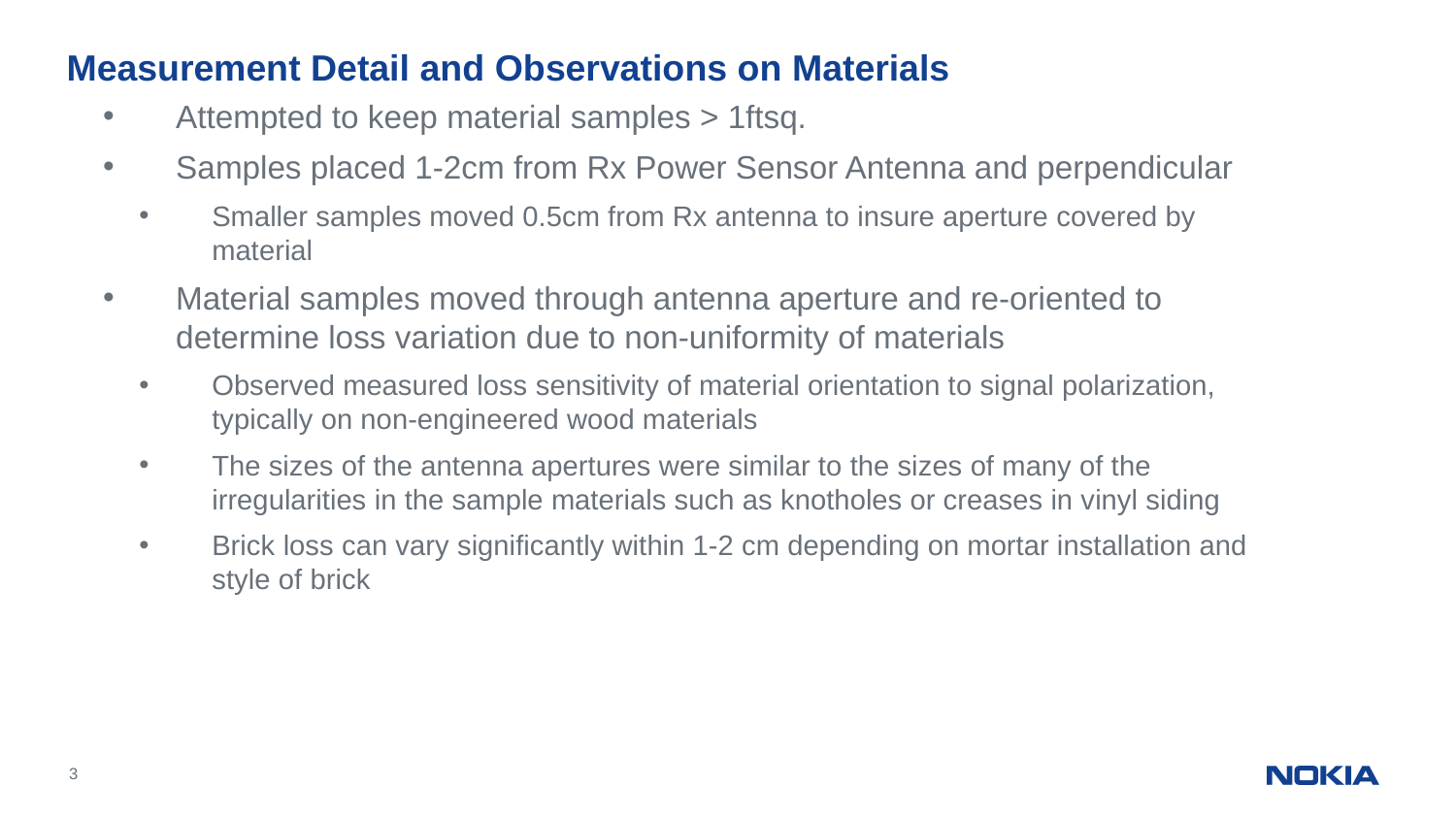

# Measurement Detail and Observations on Materials
Attempted to keep material samples > 1ftsq.
Samples placed 1-2cm from Rx Power Sensor Antenna and perpendicular
Smaller samples moved 0.5cm from Rx antenna to insure aperture covered by material
Material samples moved through antenna aperture and re-oriented to determine loss variation due to non-uniformity of materials
Observed measured loss sensitivity of material orientation to signal polarization, typically on non-engineered wood materials
The sizes of the antenna apertures were similar to the sizes of many of the irregularities in the sample materials such as knotholes or creases in vinyl siding
Brick loss can vary significantly within 1-2 cm depending on mortar installation and style of brick